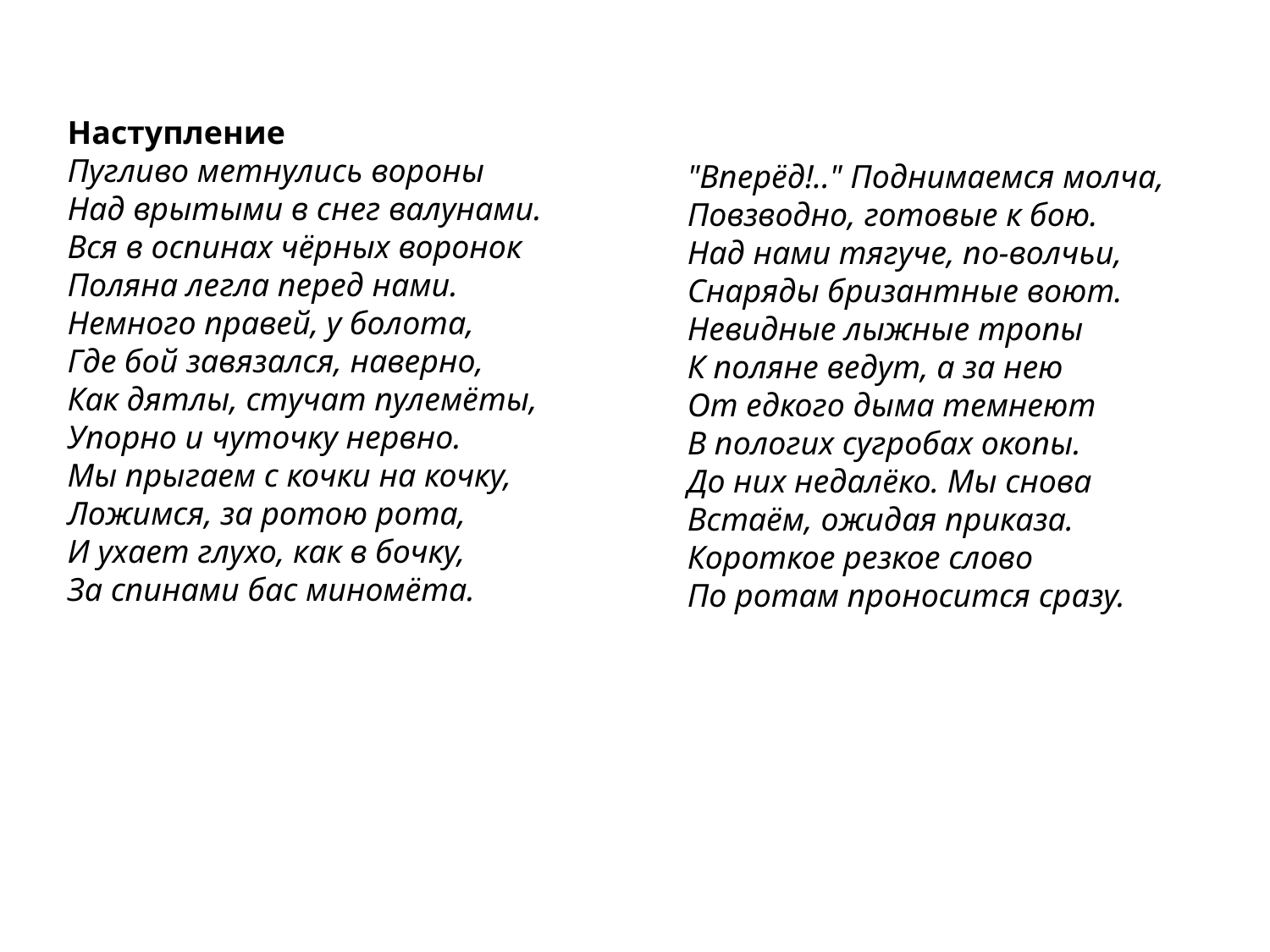

Наступление
Пугливо метнулись вороны
Над врытыми в снег валунами.
Вся в оспинах чёрных воронок
Поляна легла перед нами.
Немного правей, у болота,
Где бой завязался, наверно,
Как дятлы, стучат пулемёты,
Упорно и чуточку нервно.
Мы прыгаем с кочки на кочку,
Ложимся, за ротою рота,
И ухает глухо, как в бочку,
За спинами бас миномёта.
"Вперёд!.." Поднимаемся молча,
Повзводно, готовые к бою.
Над нами тягуче, по-волчьи,
Снаряды бризантные воют.
Невидные лыжные тропы
К поляне ведут, а за нею
От едкого дыма темнеют
В пологих сугробах окопы.
До них недалёко. Мы снова
Встаём, ожидая приказа.
Короткое резкое слово
По ротам проносится сразу.